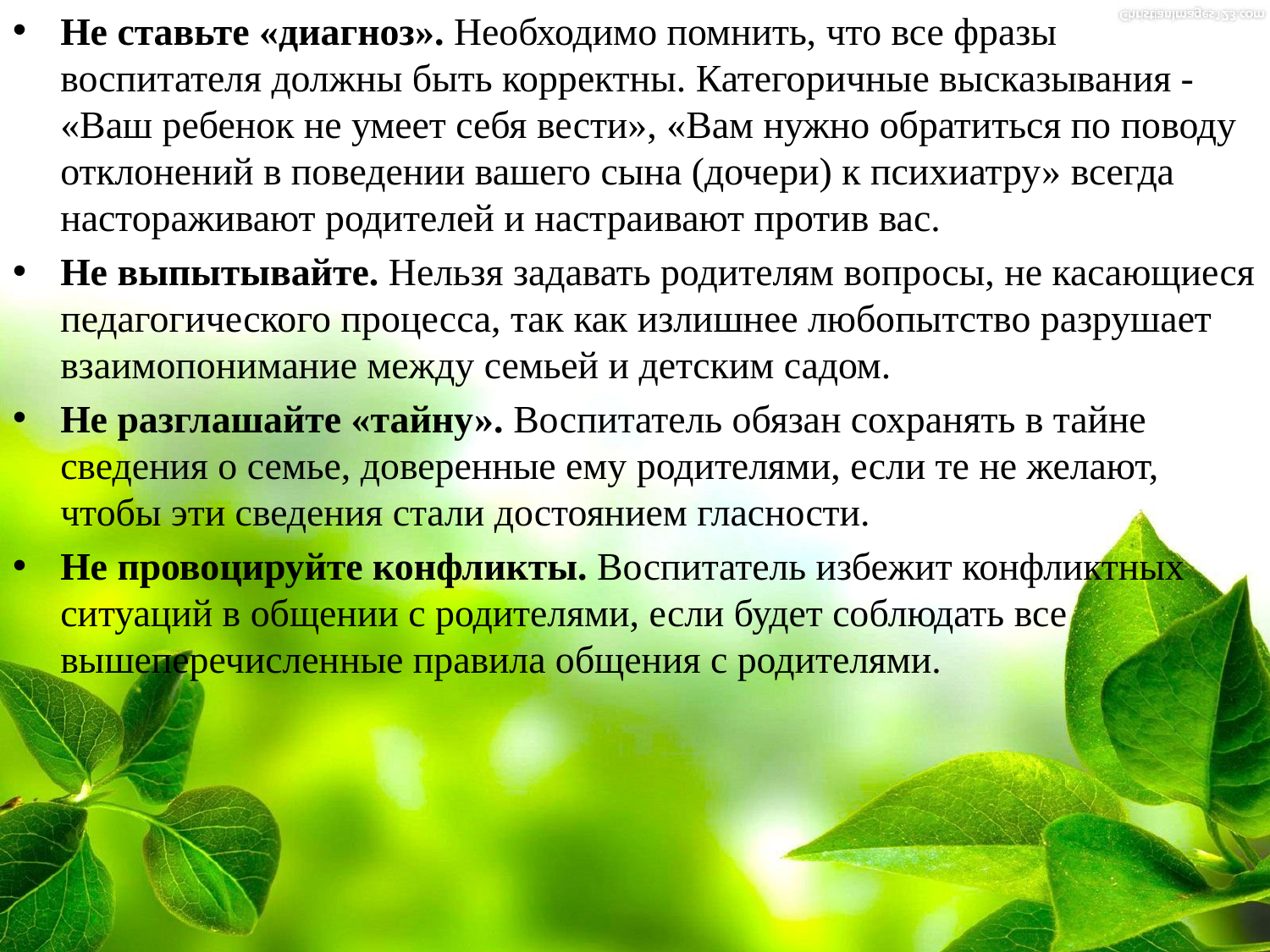

Не ставьте «диагноз». Необходимо помнить, что все фразы воспитателя должны быть корректны. Категоричные высказывания - «Ваш ребенок не умеет себя вести», «Вам нужно обратиться по поводу отклонений в поведении вашего сына (дочери) к психиатру» всегда настораживают родителей и настраивают против вас.
Не выпытывайте. Нельзя задавать родителям вопросы, не касающиеся педагогического процесса, так как излишнее любопытство разрушает взаимопонимание между семьей и детским садом.
Не разглашайте «тайну». Воспитатель обязан сохранять в тайне сведения о семье, доверенные ему родителями, если те не желают, чтобы эти сведения стали достоянием гласности.
Не провоцируйте конфликты. Воспитатель избежит конфликтных ситуаций в общении с родителями, если будет соблюдать все вышеперечисленные правила общения с родителями.